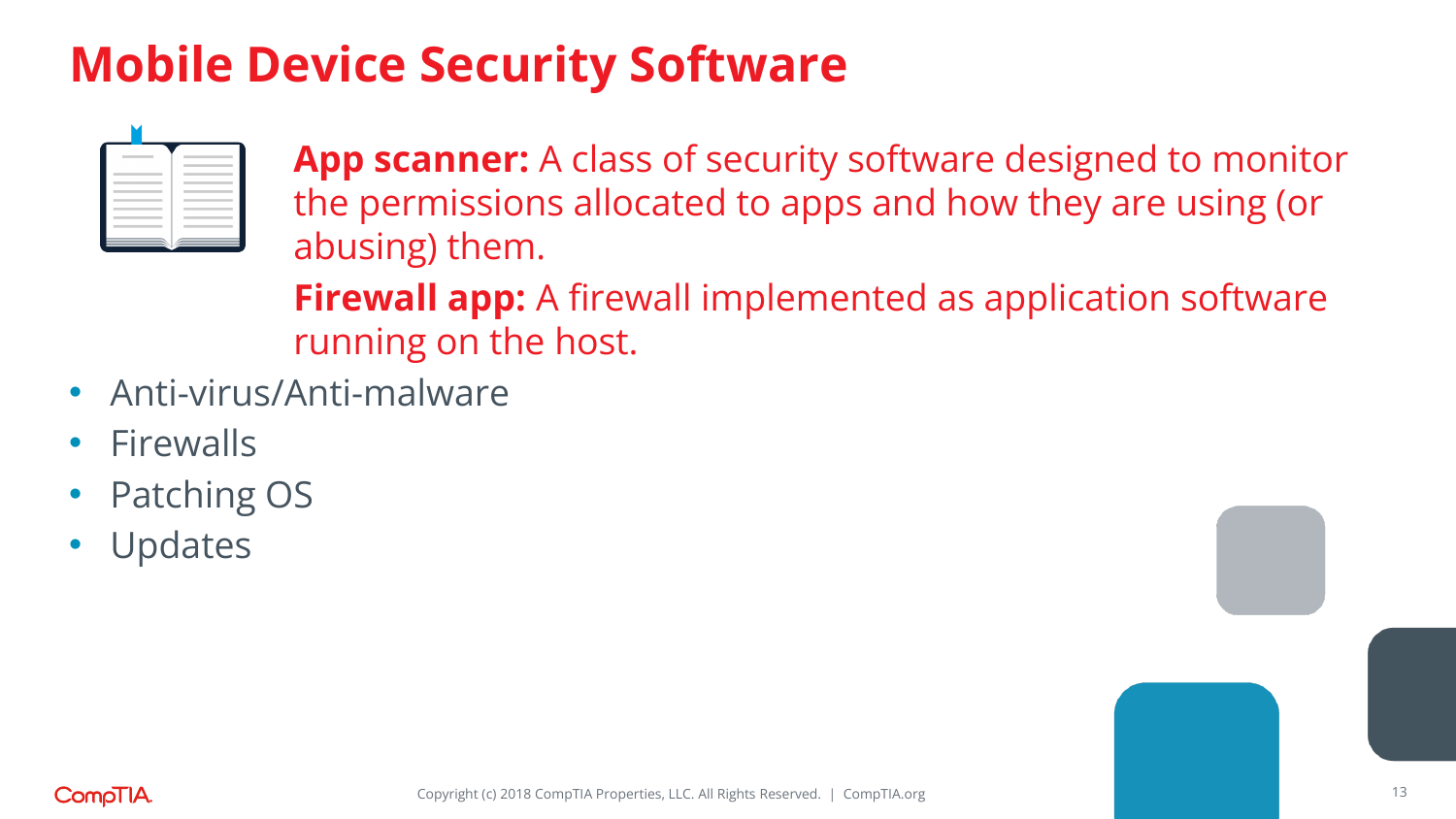

# Mobile Device Security Software
App scanner: A class of security software designed to monitor the permissions allocated to apps and how they are using (or abusing) them.
Firewall app: A firewall implemented as application software running on the host.
Anti-virus/Anti-malware
Firewalls
Patching OS
Updates
13